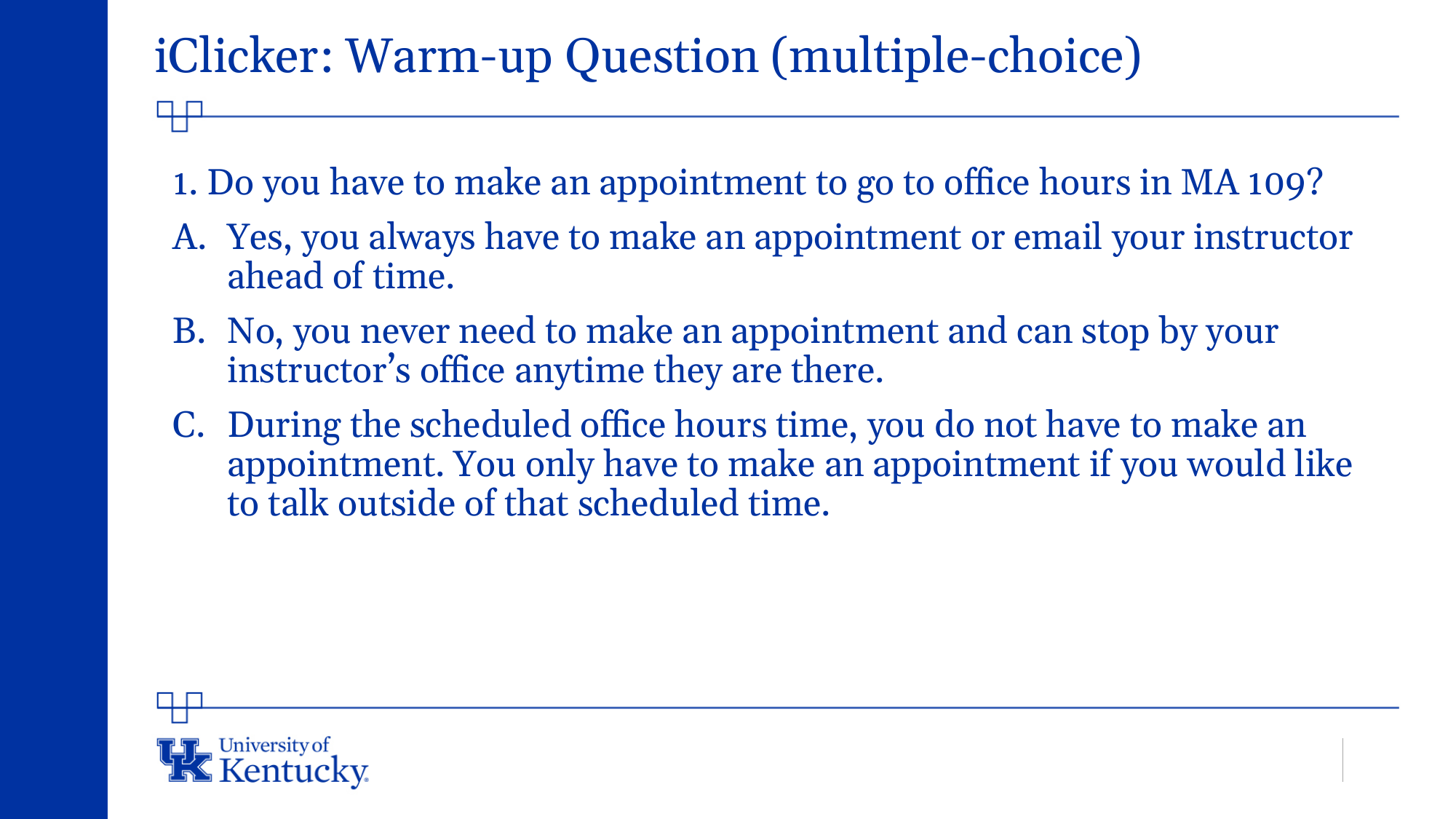

# iClicker: Warm-up Question (multiple-choice)
1. Do you have to make an appointment to go to office hours in MA 109?
Yes, you always have to make an appointment or email your instructor ahead of time.
No, you never need to make an appointment and can stop by your instructor’s office anytime they are there.
During the scheduled office hours time, you do not have to make an appointment. You only have to make an appointment if you would like to talk outside of that scheduled time.